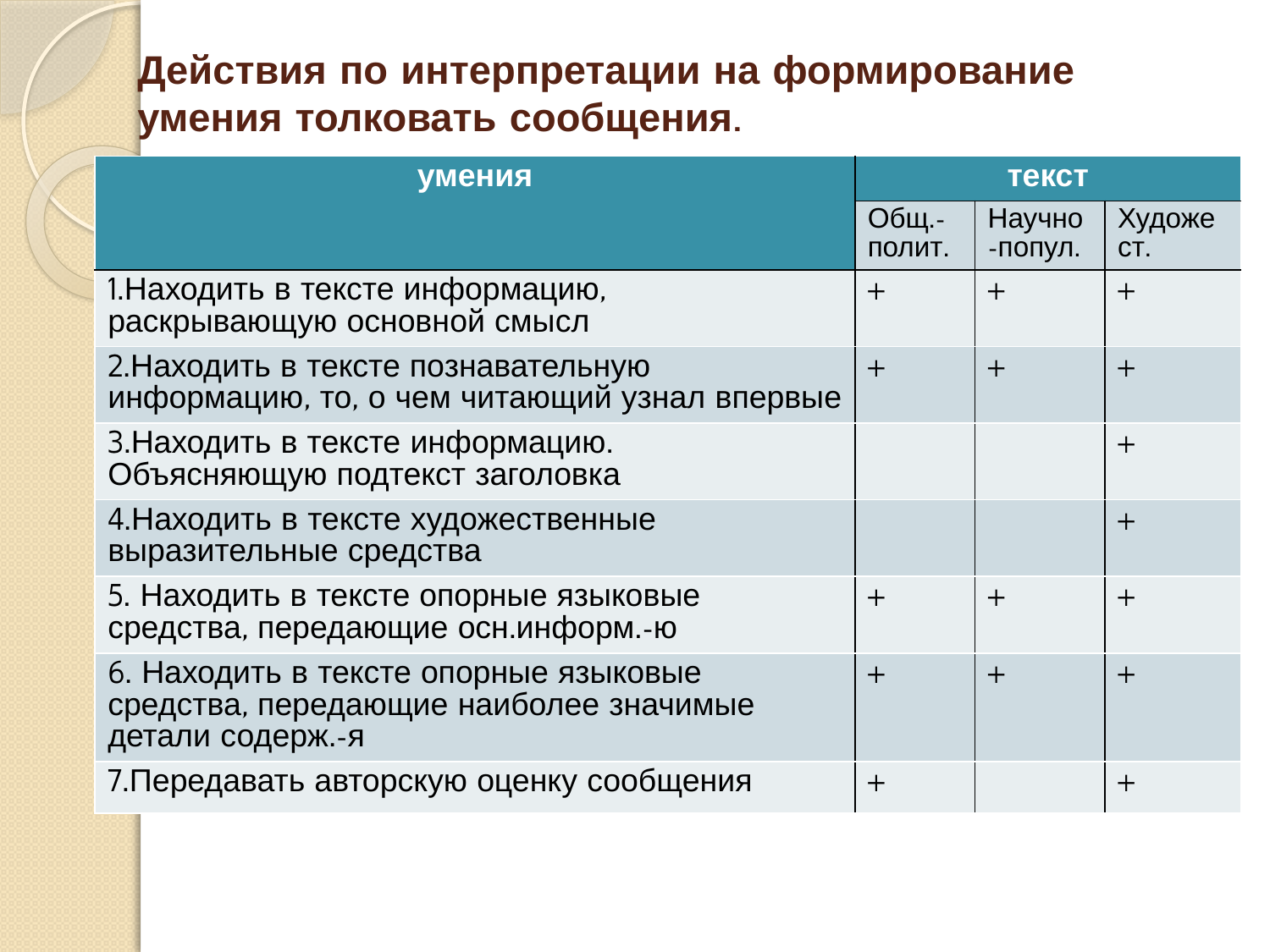

# Действия по интерпретации на формирование умения толковать сообщения.
| умения | текст |  |  |
| --- | --- | --- | --- |
|  | Общ.-полит. | Научно-попул. | Художест. |
| 1.Находить в тексте информацию, раскрывающую основной смысл | + | + | + |
| 2.Находить в тексте познавательную информацию, то, о чем читающий узнал впервые | + | + | + |
| 3.Находить в тексте информацию. Объясняющую подтекст заголовка |  |  | + |
| 4.Находить в тексте художественные выразительные средства |  |  | + |
| 5. Находить в тексте опорные языковые средства, передающие осн.информ.-ю | + | + | + |
| 6. Находить в тексте опорные языковые средства, передающие наиболее значимые детали содерж.-я | + | + | + |
| 7.Передавать авторскую оценку сообщения | + |  | + |